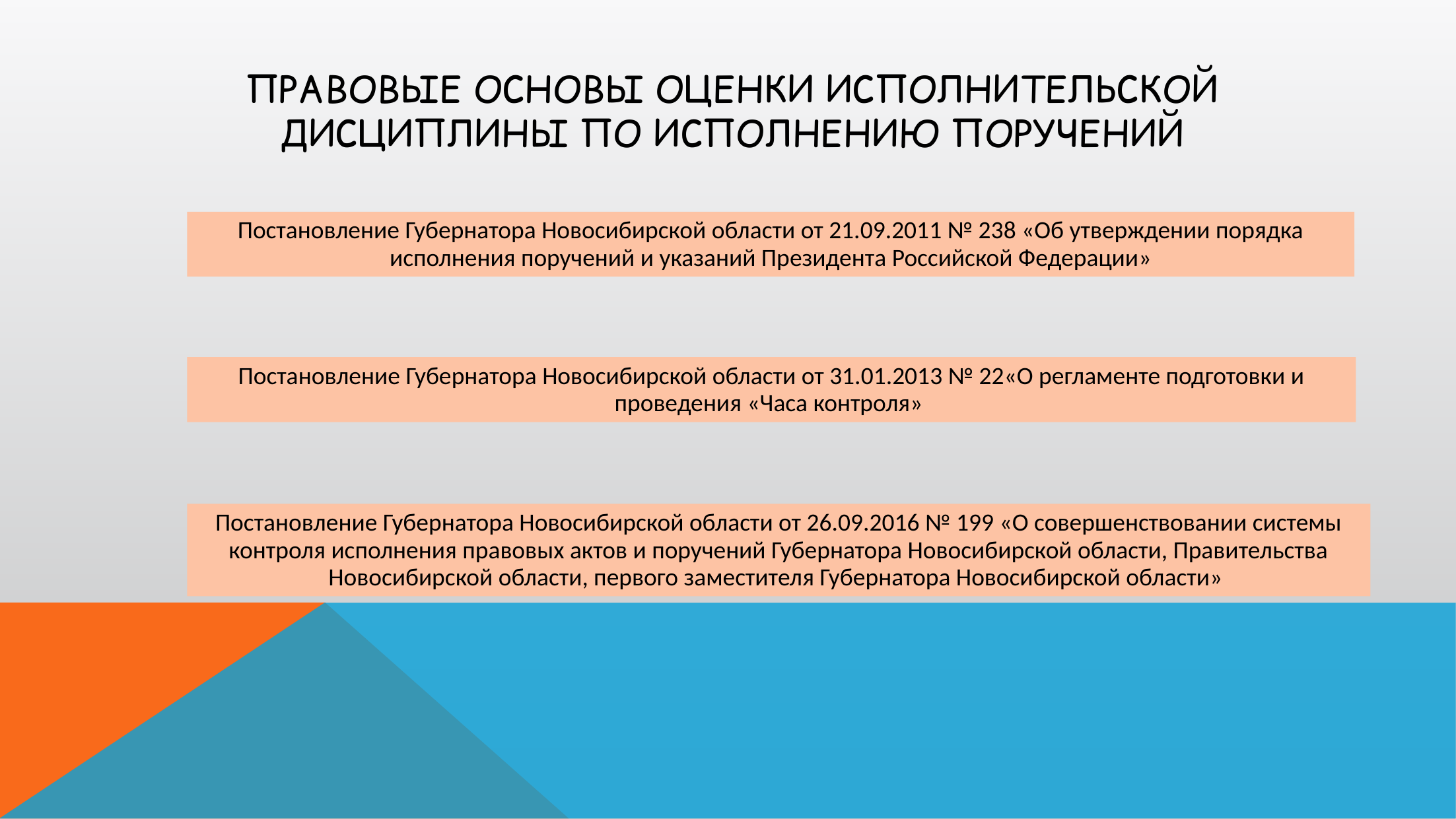

# Правовые основы оценки исполнительской дисциплины по исполнению поручений
Постановление Губернатора Новосибирской области от 21.09.2011 № 238 «Об утверждении порядка исполнения поручений и указаний Президента Российской Федерации»
Постановление Губернатора Новосибирской области от 31.01.2013 № 22«О регламенте подготовки и проведения «Часа контроля»
Постановление Губернатора Новосибирской области от 26.09.2016 № 199 «О совершенствовании системы контроля исполнения правовых актов и поручений Губернатора Новосибирской области, Правительства Новосибирской области, первого заместителя Губернатора Новосибирской области»